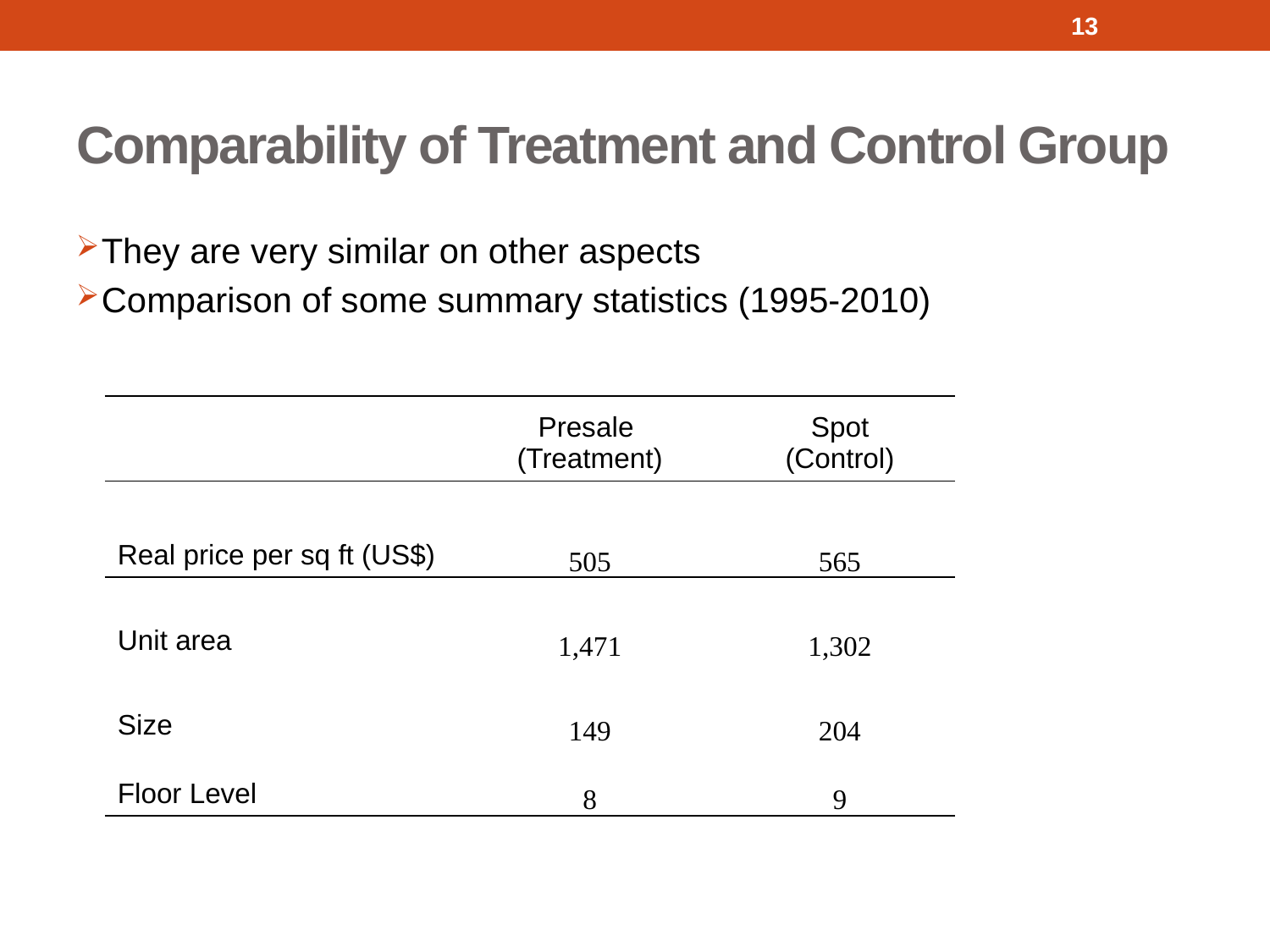

13
# Comparability of Treatment and Control Group
They are very similar on other aspects
Comparison of some summary statistics (1995-2010)

|  | Presale (Treatment) | Spot (Control) |
| --- | --- | --- |
| Real price per sq ft (US$) | 505 | 565 |
| Unit area | 1,471 | 1,302 |
| Size | 149 | 204 |
| Floor Level | 8 | 9 |